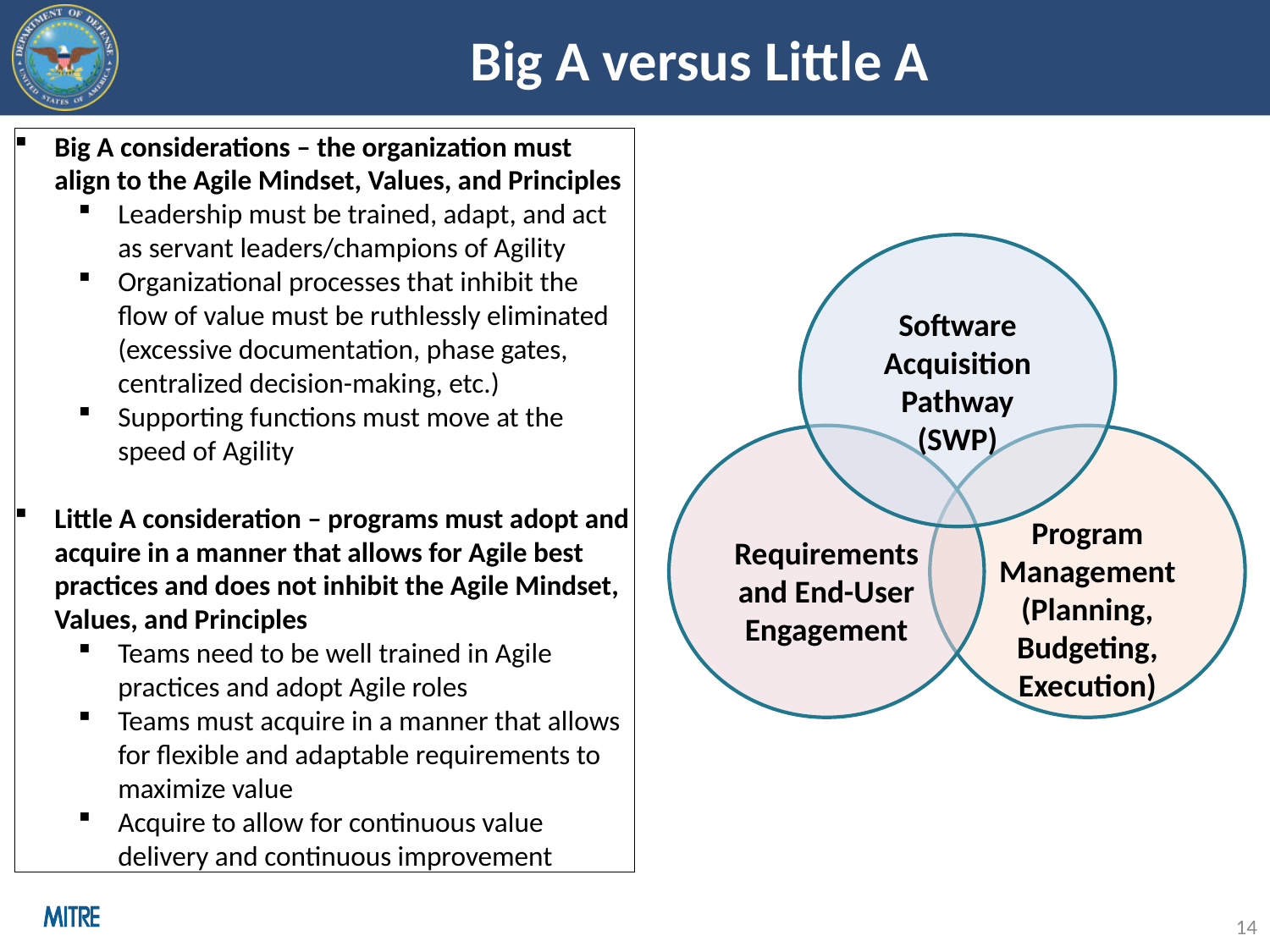

# Big A versus Little A
Big A considerations – the organization must align to the Agile Mindset, Values, and Principles
Leadership must be trained, adapt, and act as servant leaders/champions of Agility
Organizational processes that inhibit the flow of value must be ruthlessly eliminated (excessive documentation, phase gates, centralized decision-making, etc.)
Supporting functions must move at the speed of Agility

Little A consideration – programs must adopt and acquire in a manner that allows for Agile best practices and does not inhibit the Agile Mindset, Values, and Principles
Teams need to be well trained in Agile practices and adopt Agile roles
Teams must acquire in a manner that allows for flexible and adaptable requirements to maximize value
Acquire to allow for continuous value delivery and continuous improvement
Software Acquisition Pathway (SWP)

Requirements and End-User Engagement

Program Management (Planning, Budgeting, Execution)
14